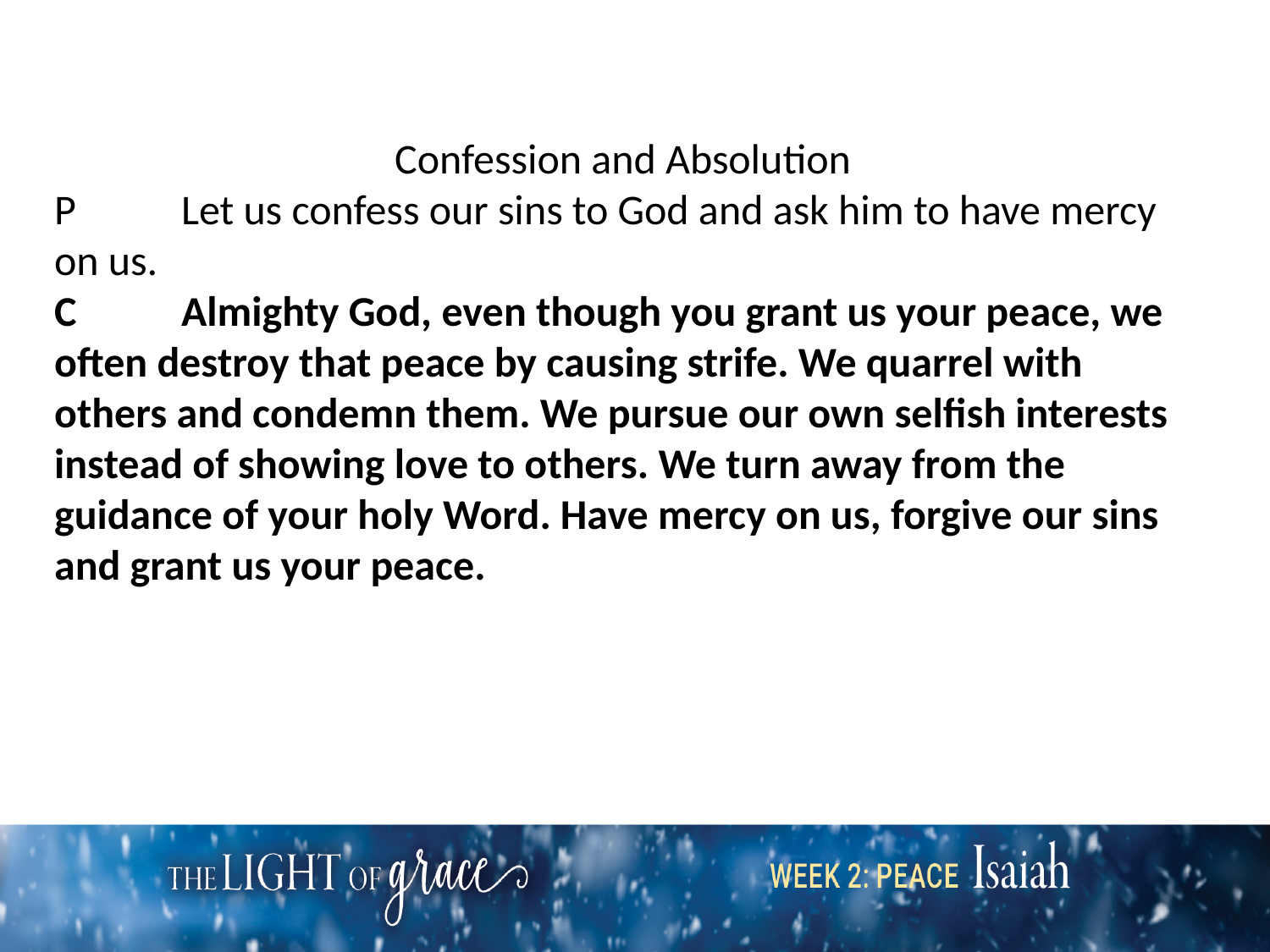

Confession and Absolution
P	Let us confess our sins to God and ask him to have mercy on us.
C	Almighty God, even though you grant us your peace, we often destroy that peace by causing strife. We quarrel with others and condemn them. We pursue our own selfish interests instead of showing love to others. We turn away from the guidance of your holy Word. Have mercy on us, forgive our sins and grant us your peace.